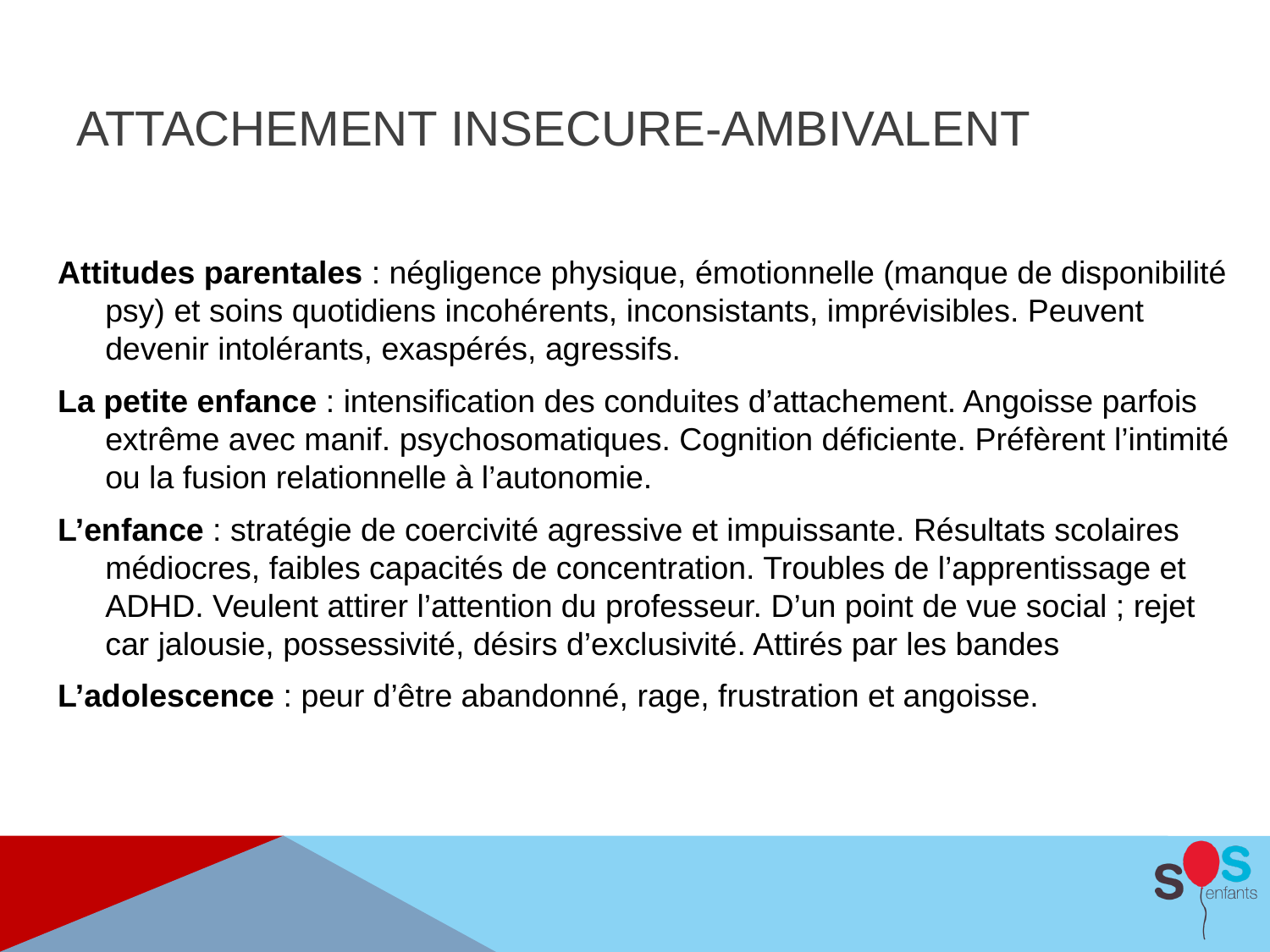

# Attachement insecure-ambivalent
Attitudes parentales : négligence physique, émotionnelle (manque de disponibilité psy) et soins quotidiens incohérents, inconsistants, imprévisibles. Peuvent devenir intolérants, exaspérés, agressifs.
La petite enfance : intensification des conduites d’attachement. Angoisse parfois extrême avec manif. psychosomatiques. Cognition déficiente. Préfèrent l’intimité ou la fusion relationnelle à l’autonomie.
L’enfance : stratégie de coercivité agressive et impuissante. Résultats scolaires médiocres, faibles capacités de concentration. Troubles de l’apprentissage et ADHD. Veulent attirer l’attention du professeur. D’un point de vue social ; rejet car jalousie, possessivité, désirs d’exclusivité. Attirés par les bandes
L’adolescence : peur d’être abandonné, rage, frustration et angoisse.